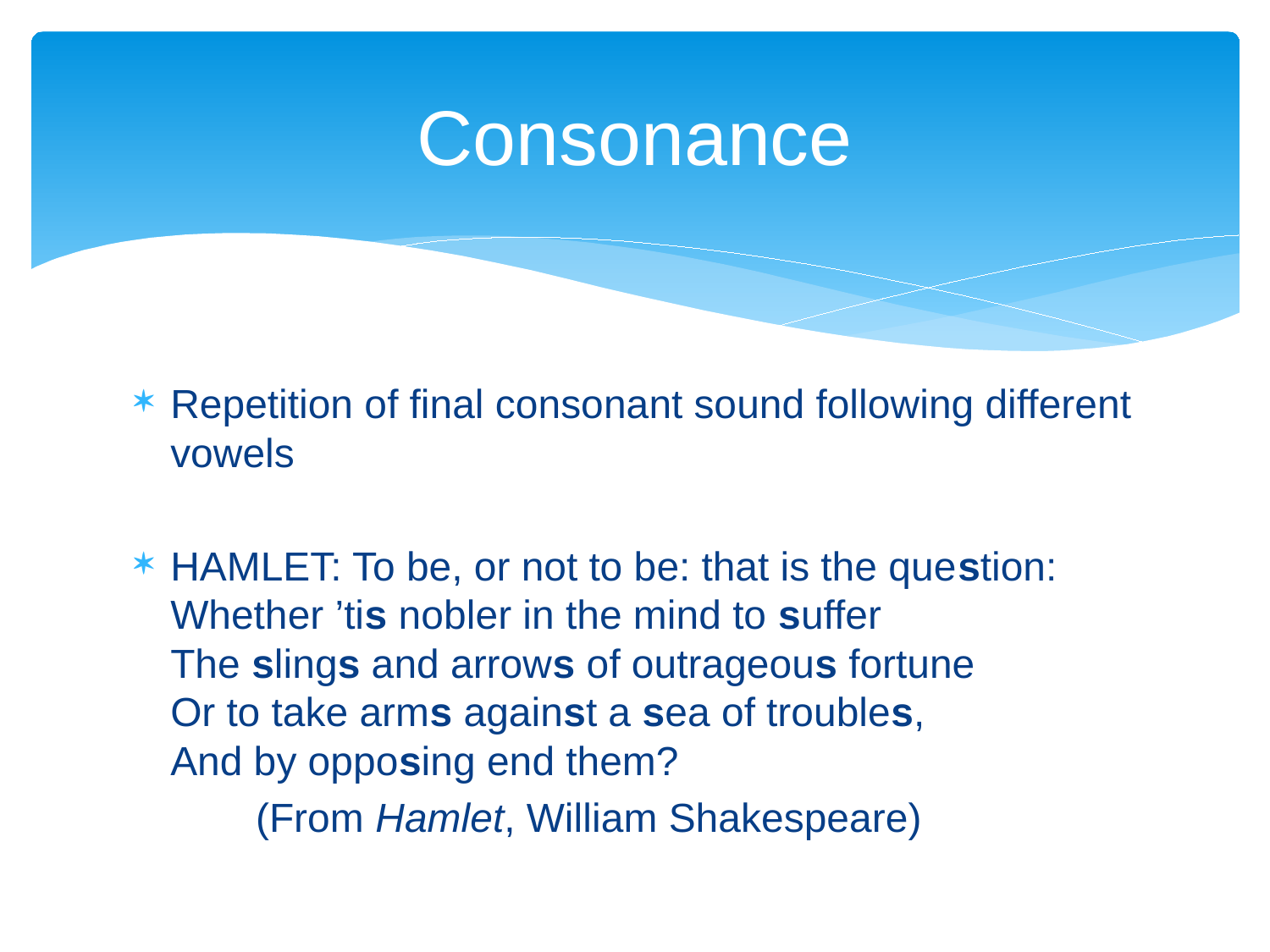

# Consonance
Repetition of final consonant sound following different vowels

HAMLET: To be, or not to be: that is the question:
Whether ’tis nobler in the mind to suffer
The slings and arrows of outrageous fortune
Or to take arms against a sea of troubles,
And by opposing end them?
	(From Hamlet, William Shakespeare)